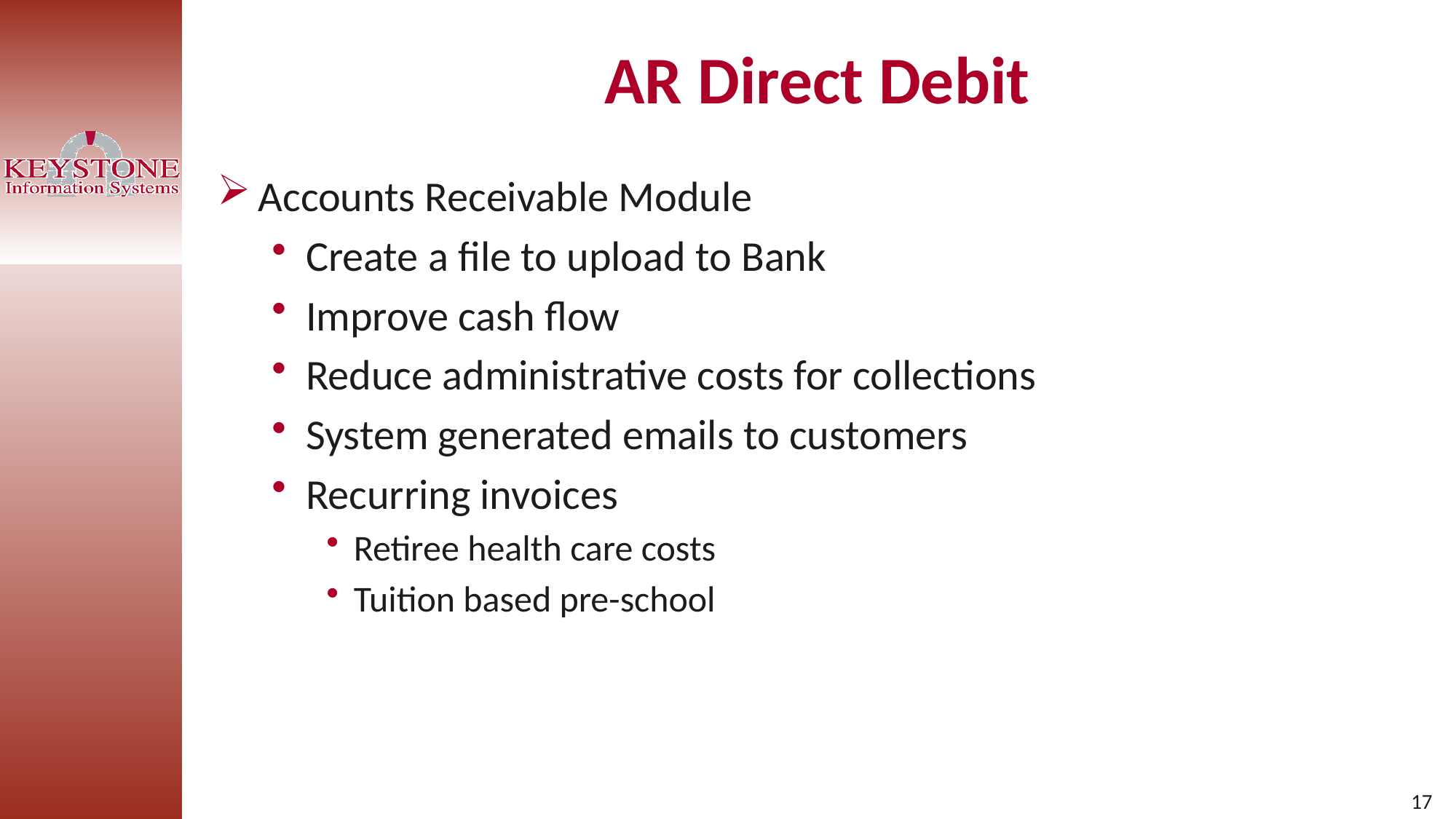

# AR Direct Debit
Accounts Receivable Module
Create a file to upload to Bank
Improve cash flow
Reduce administrative costs for collections
System generated emails to customers
Recurring invoices
Retiree health care costs
Tuition based pre-school

17